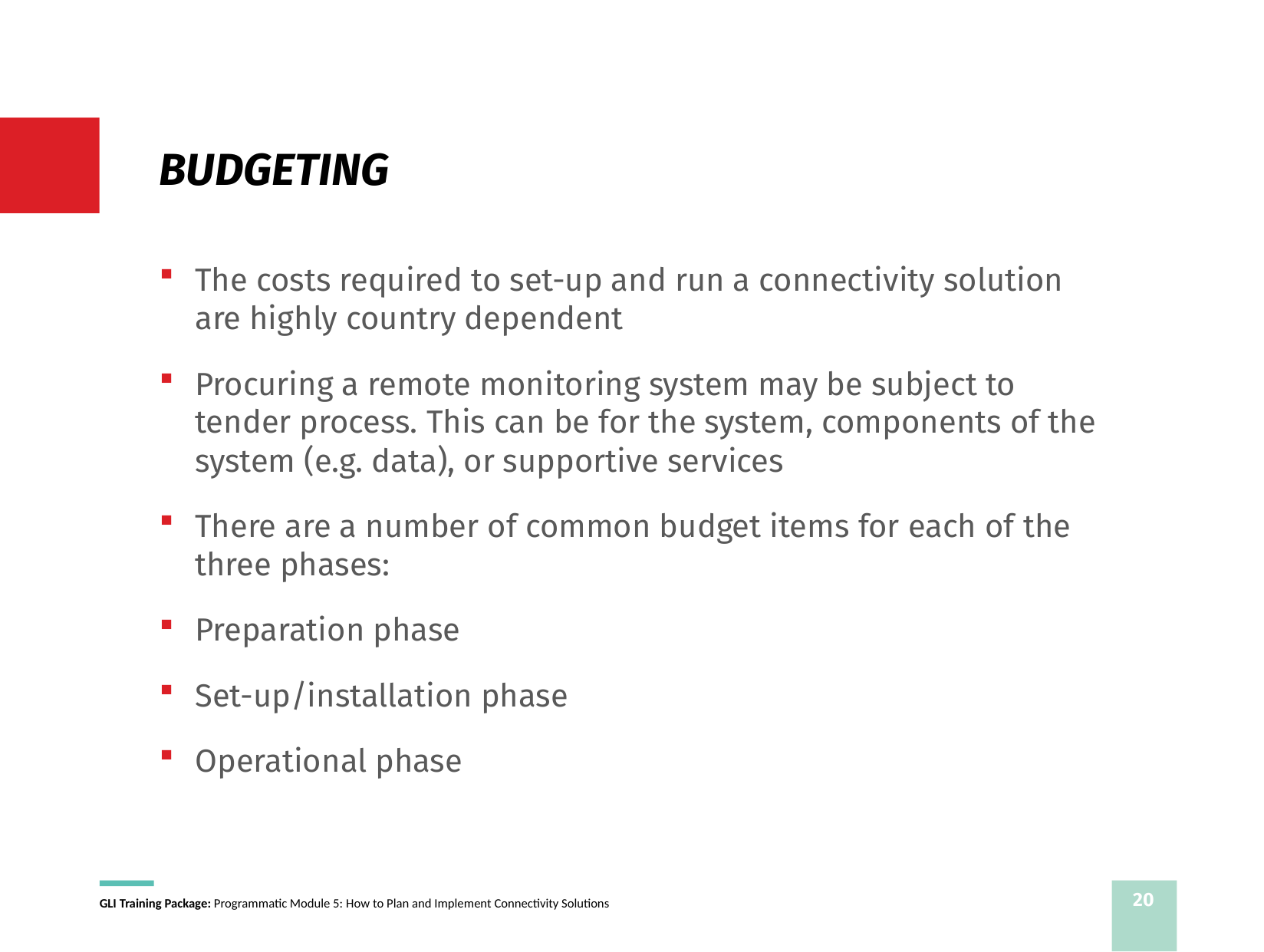

# BUDGETING
The costs required to set-up and run a connectivity solution are highly country dependent
Procuring a remote monitoring system may be subject to tender process. This can be for the system, components of the system (e.g. data), or supportive services
There are a number of common budget items for each of the three phases:
Preparation phase
Set-up/installation phase
Operational phase